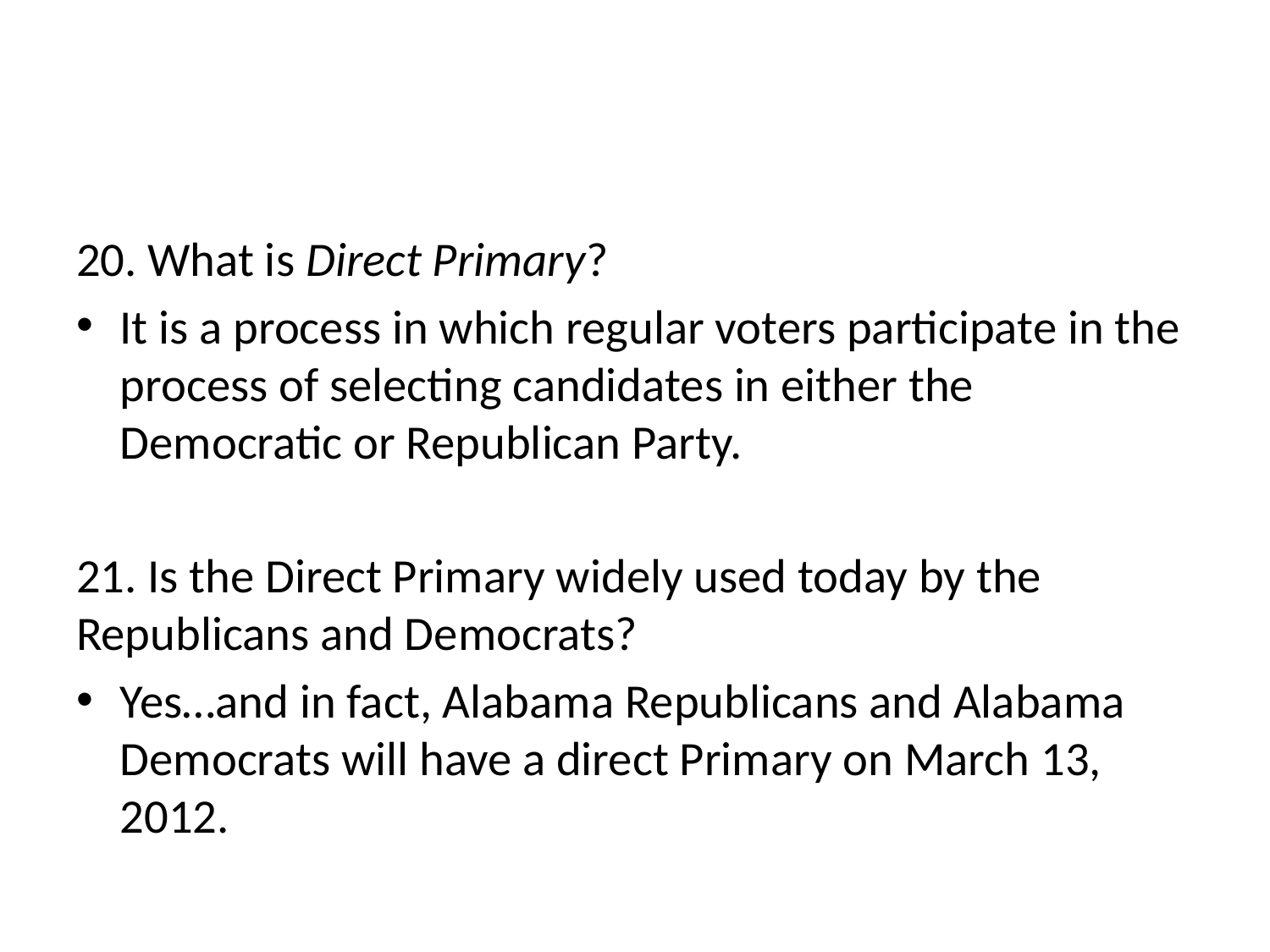

#
20. What is Direct Primary?
It is a process in which regular voters participate in the process of selecting candidates in either the Democratic or Republican Party.

21. Is the Direct Primary widely used today by the Republicans and Democrats?
Yes…and in fact, Alabama Republicans and Alabama Democrats will have a direct Primary on March 13, 2012.